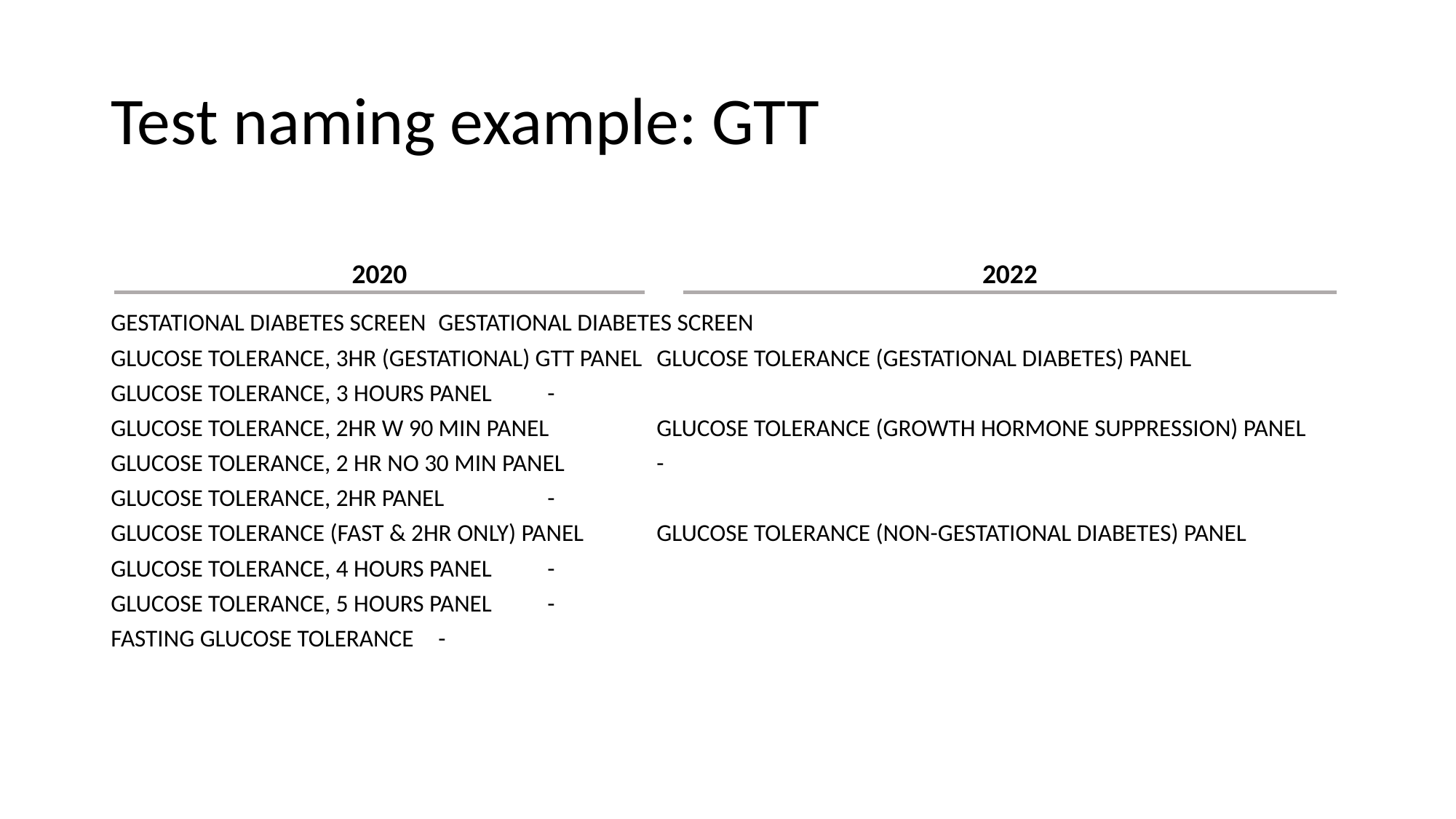

# Test naming example: GTT

GESTATIONAL DIABETES SCREEN	GESTATIONAL DIABETES SCREEN
GLUCOSE TOLERANCE, 3HR (GESTATIONAL) GTT PANEL	GLUCOSE TOLERANCE (GESTATIONAL DIABETES) PANEL
GLUCOSE TOLERANCE, 3 HOURS PANEL	-
GLUCOSE TOLERANCE, 2HR W 90 MIN PANEL	GLUCOSE TOLERANCE (GROWTH HORMONE SUPPRESSION) PANEL
GLUCOSE TOLERANCE, 2 HR NO 30 MIN PANEL	-
GLUCOSE TOLERANCE, 2HR PANEL	-
GLUCOSE TOLERANCE (FAST & 2HR ONLY) PANEL	GLUCOSE TOLERANCE (NON-GESTATIONAL DIABETES) PANEL
GLUCOSE TOLERANCE, 4 HOURS PANEL	-
GLUCOSE TOLERANCE, 5 HOURS PANEL	-
FASTING GLUCOSE TOLERANCE	-
2020
2022